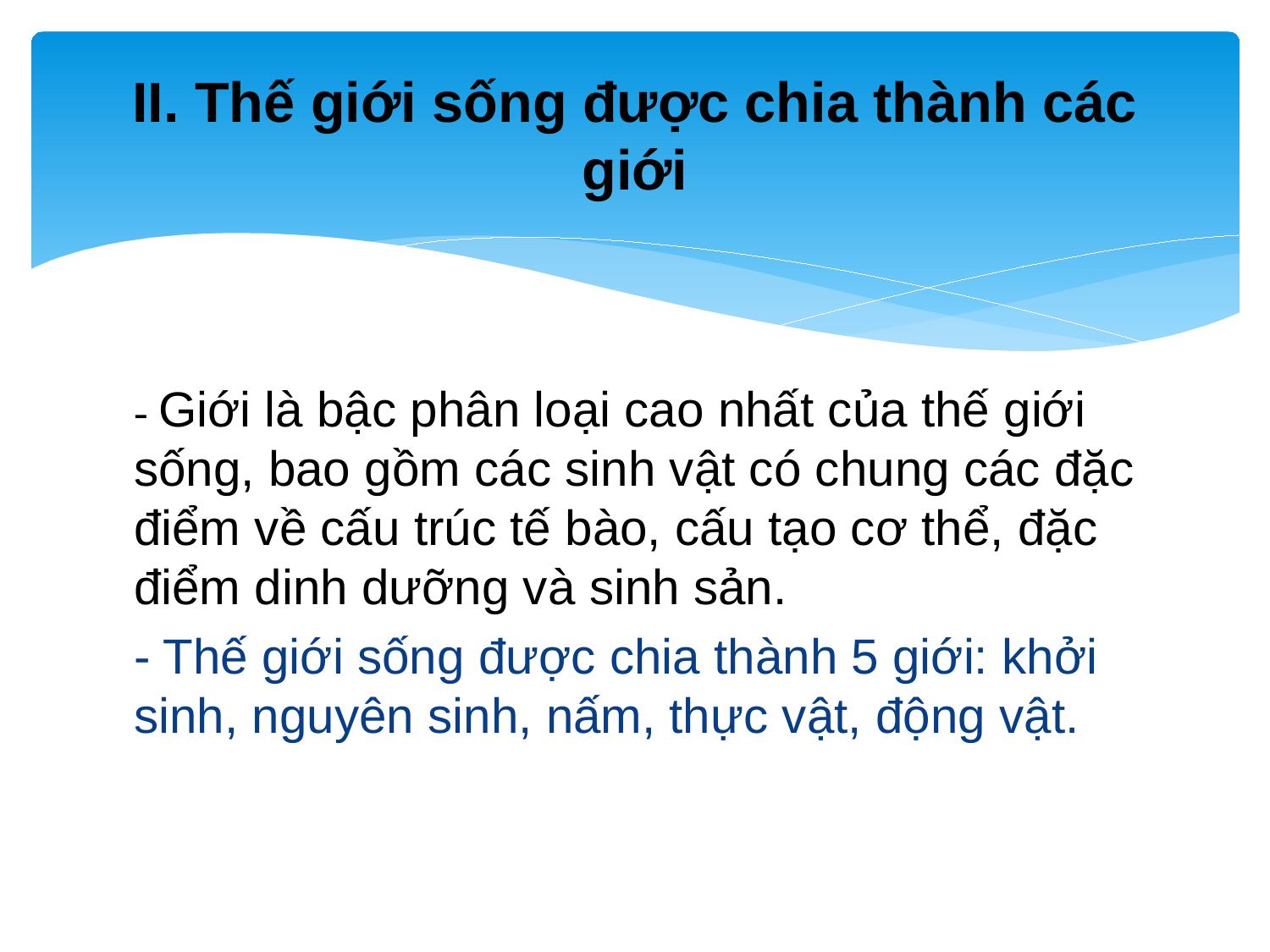

# II. Thế giới sống được chia thành các giới
- Giới là bậc phân loại cao nhất của thế giới sống, bao gồm các sinh vật có chung các đặc điểm về cấu trúc tế bào, cấu tạo cơ thể, đặc điểm dinh dưỡng và sinh sản.
- Thế giới sống được chia thành 5 giới: khởi sinh, nguyên sinh, nấm, thực vật, động vật.